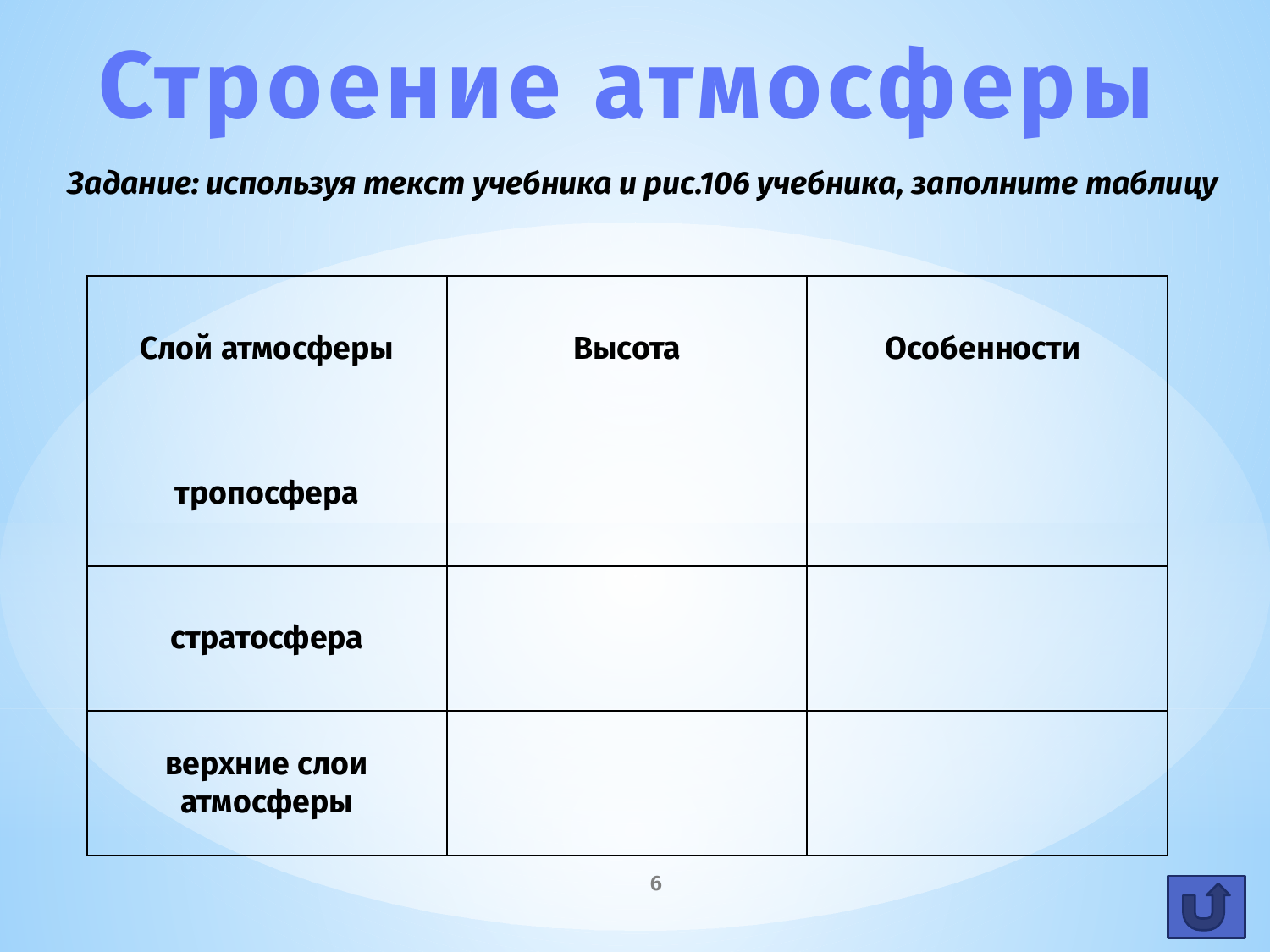

Строение атмосферы
Задание: используя текст учебника и рис.106 учебника, заполните таблицу
| Слой атмосферы | Высота | Особенности |
| --- | --- | --- |
| тропосфера |  |  |
| стратосфера |  |  |
| верхние слои атмосферы |  |  |
6